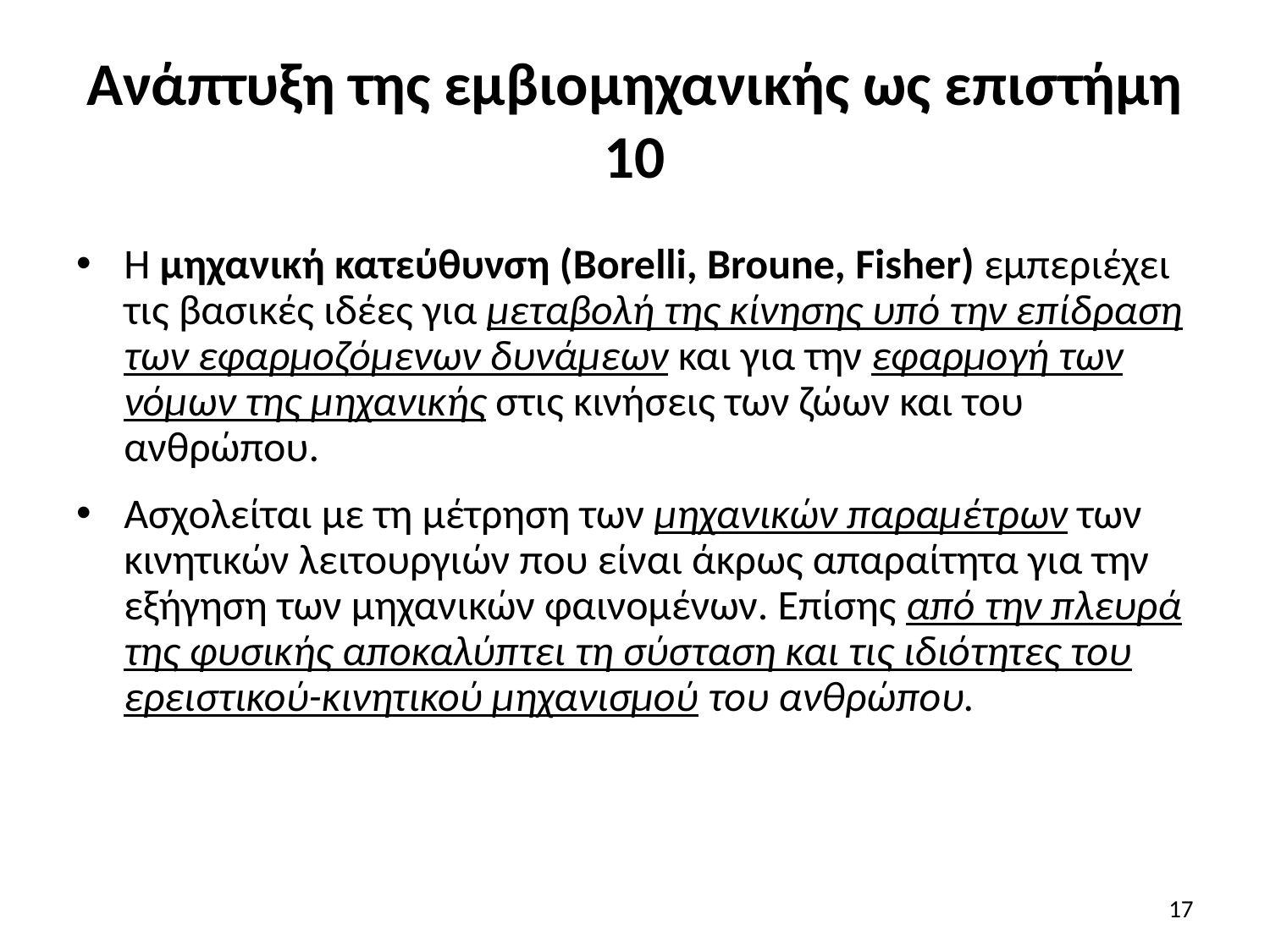

# Ανάπτυξη της εμβιομηχανικής ως επιστήμη 10
Η μηχανική κατεύθυνση (Borelli, Broune, Fisher) εμπεριέχει τις βασικές ιδέες για μεταβολή της κίνησης υπό την επίδραση των εφαρμοζόμενων δυνάμεων και για την εφαρμογή των νόμων της μηχανικής στις κινήσεις των ζώων και του ανθρώπου.
Ασχολείται με τη μέτρηση των μηχανικών παραμέτρων των κινητικών λειτουργιών που είναι άκρως απαραίτητα για την εξήγηση των μηχανικών φαινομένων. Επίσης από την πλευρά της φυσικής αποκαλύπτει τη σύσταση και τις ιδιότητες του ερειστικού-κινητικού μηχανισμού του ανθρώπου.
17